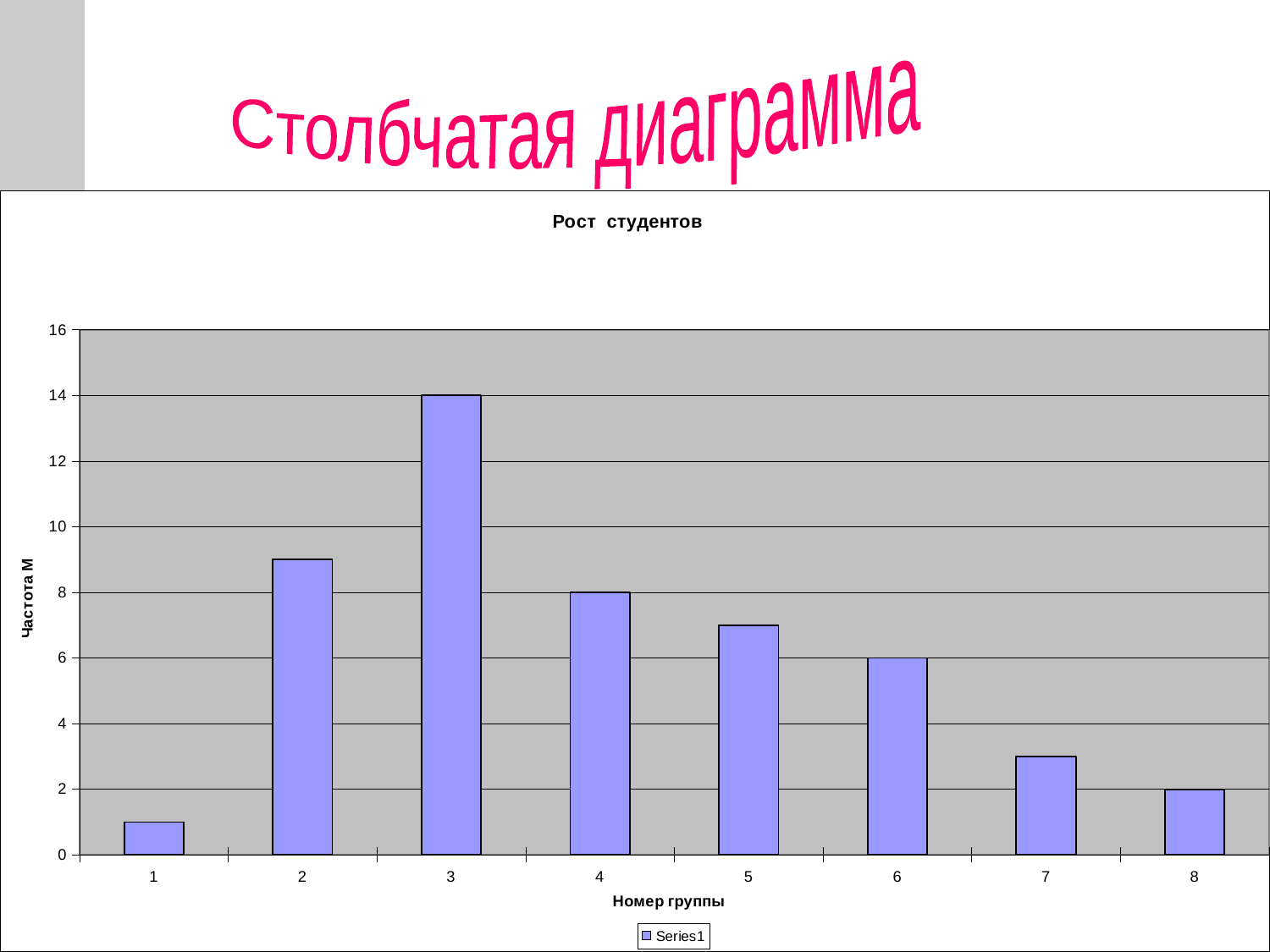

Столбчатая диаграмма

### Chart: Рост  студентов

| Category |  |
|---|---|
23